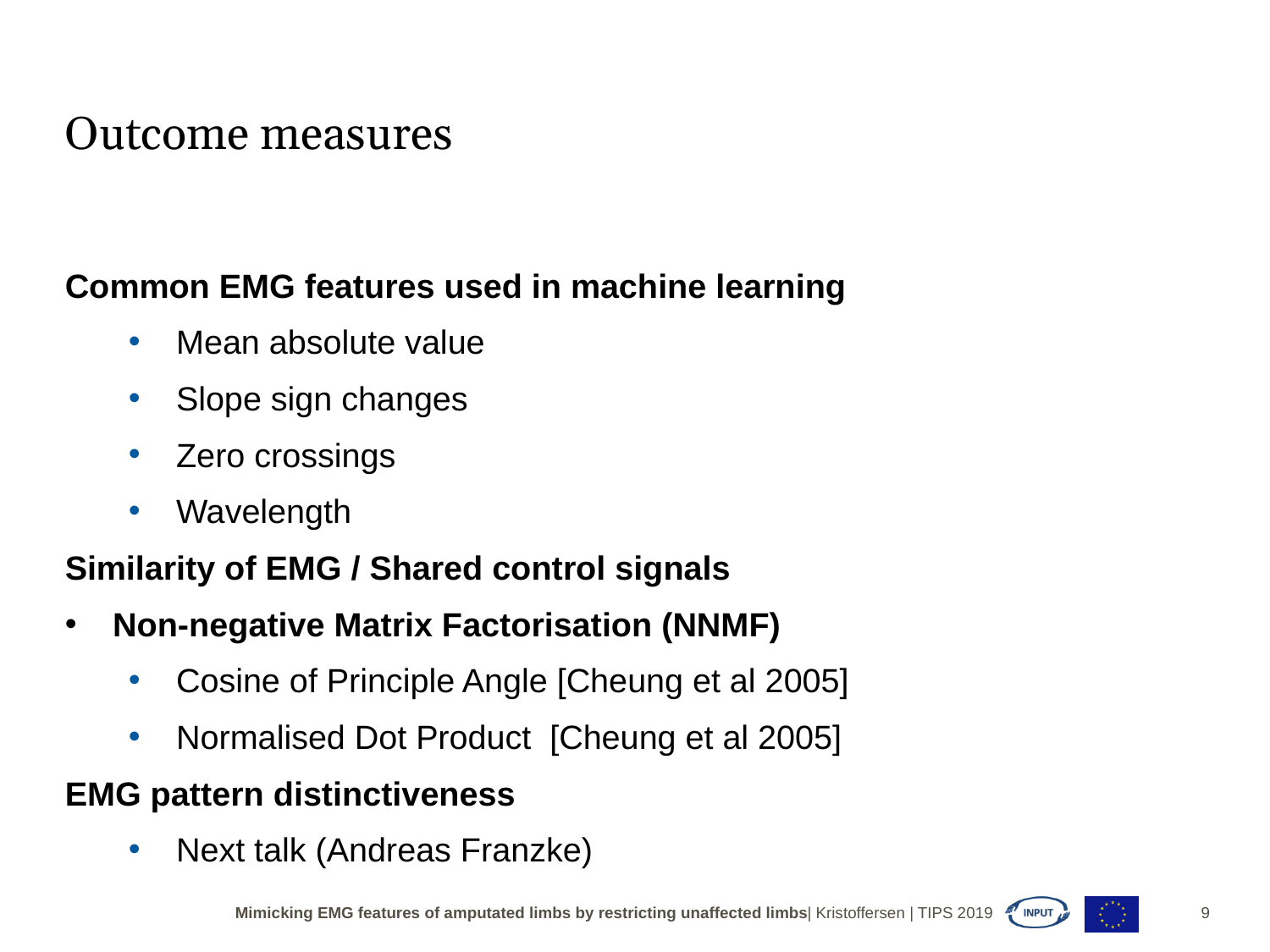

# Outcome measures

Common EMG features used in machine learning
Mean absolute value
Slope sign changes
Zero crossings
Wavelength
Similarity of EMG / Shared control signals
Non-negative Matrix Factorisation (NNMF)
Cosine of Principle Angle [Cheung et al 2005]
Normalised Dot Product  [Cheung et al 2005]
EMG pattern distinctiveness
Next talk (Andreas Franzke)

Mimicking EMG features of amputated limbs by restricting unaffected limbs| Kristoffersen | TIPS 2019
9